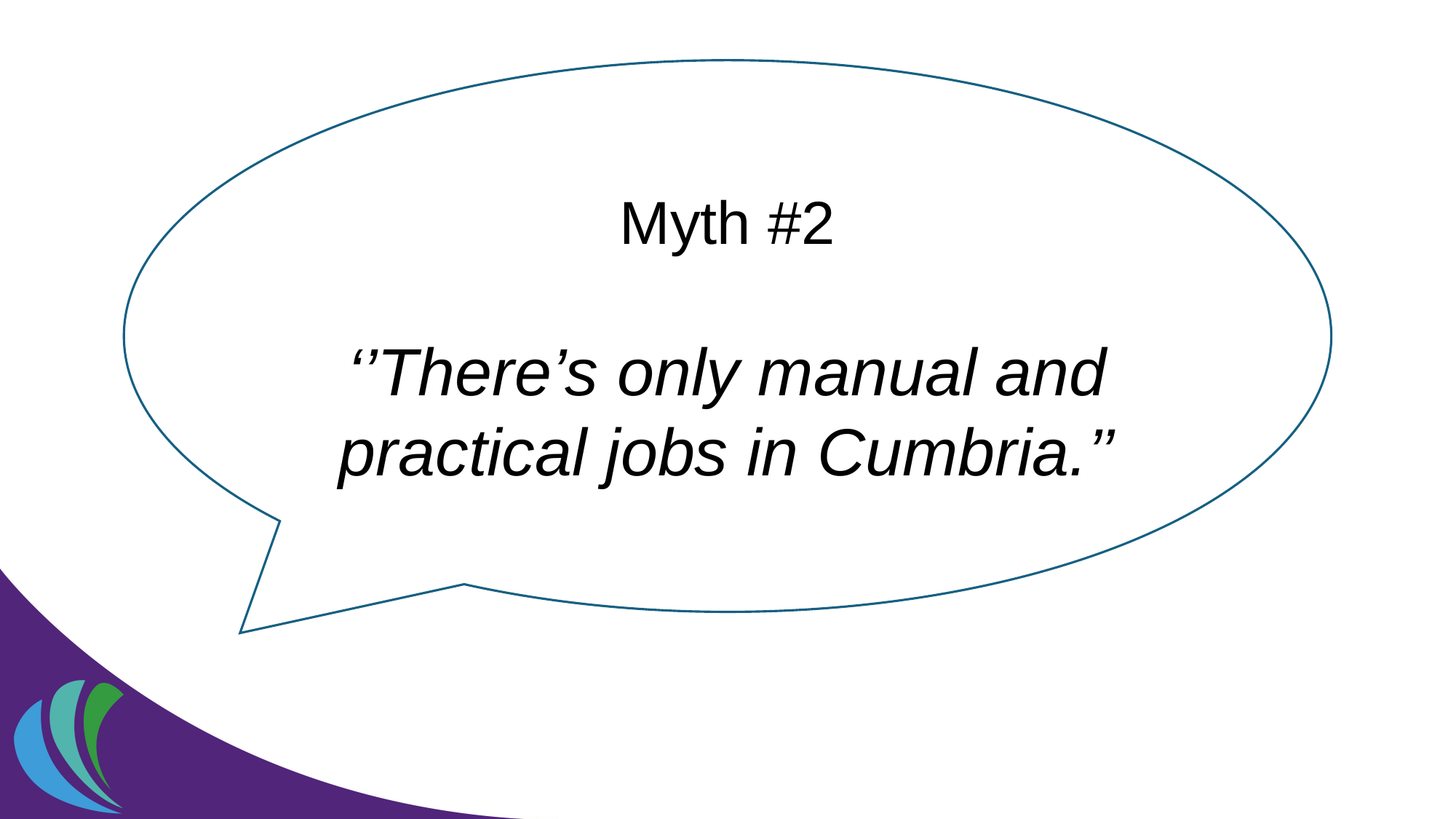

Myth #2
‘’There’s only manual and practical jobs in Cumbria.’’